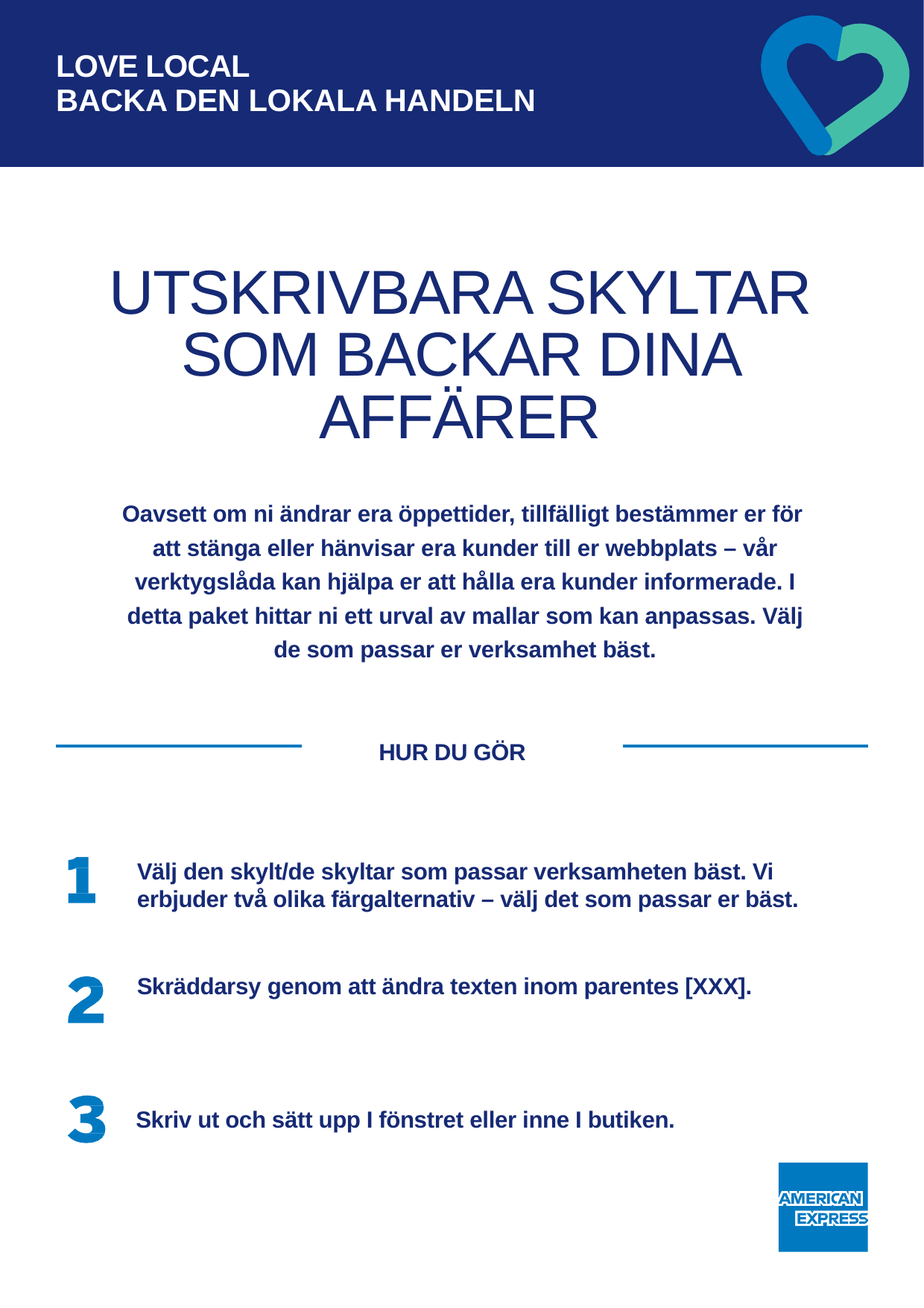

LOVE LOCAL
BACKA DEN LOKALA HANDELN
# UTSKRIVBARA SKYLTAR SOM BACKAR DINA AFFÄRER
Oavsett om ni ändrar era öppettider, tillfälligt bestämmer er för att stänga eller hänvisar era kunder till er webbplats – vår verktygslåda kan hjälpa er att hålla era kunder informerade. I detta paket hittar ni ett urval av mallar som kan anpassas. Välj de som passar er verksamhet bäst.
HUR DU GÖR

Välj den skylt/de skyltar som passar verksamheten bäst. Vi erbjuder två olika färgalternativ – välj det som passar er bäst.

Skräddarsy genom att ändra texten inom parentes [XXX].

Skriv ut och sätt upp I fönstret eller inne I butiken.